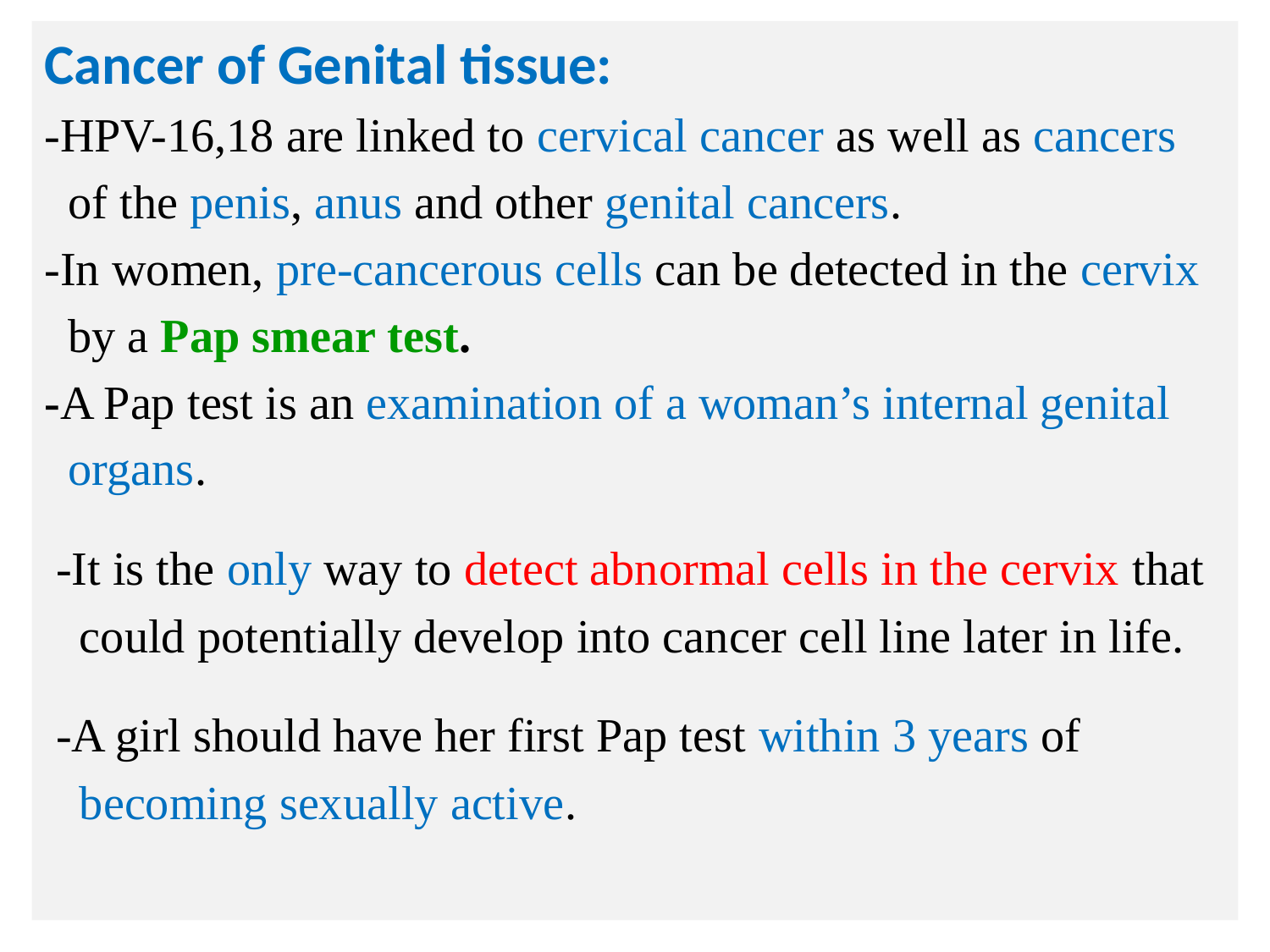

# n
Cancer of Genital tissue:
-HPV-16,18 are linked to cervical cancer as well as cancers
  of the penis, anus and other genital cancers.
-In women, pre-cancerous cells can be detected in the cervix
  by a Pap smear test.
-A Pap test is an examination of a woman’s internal genital
  organs.

-It is the only way to detect abnormal cells in the cervix that
  could potentially develop into cancer cell line later in life.

-A girl should have her first Pap test within 3 years of
  becoming sexually active.